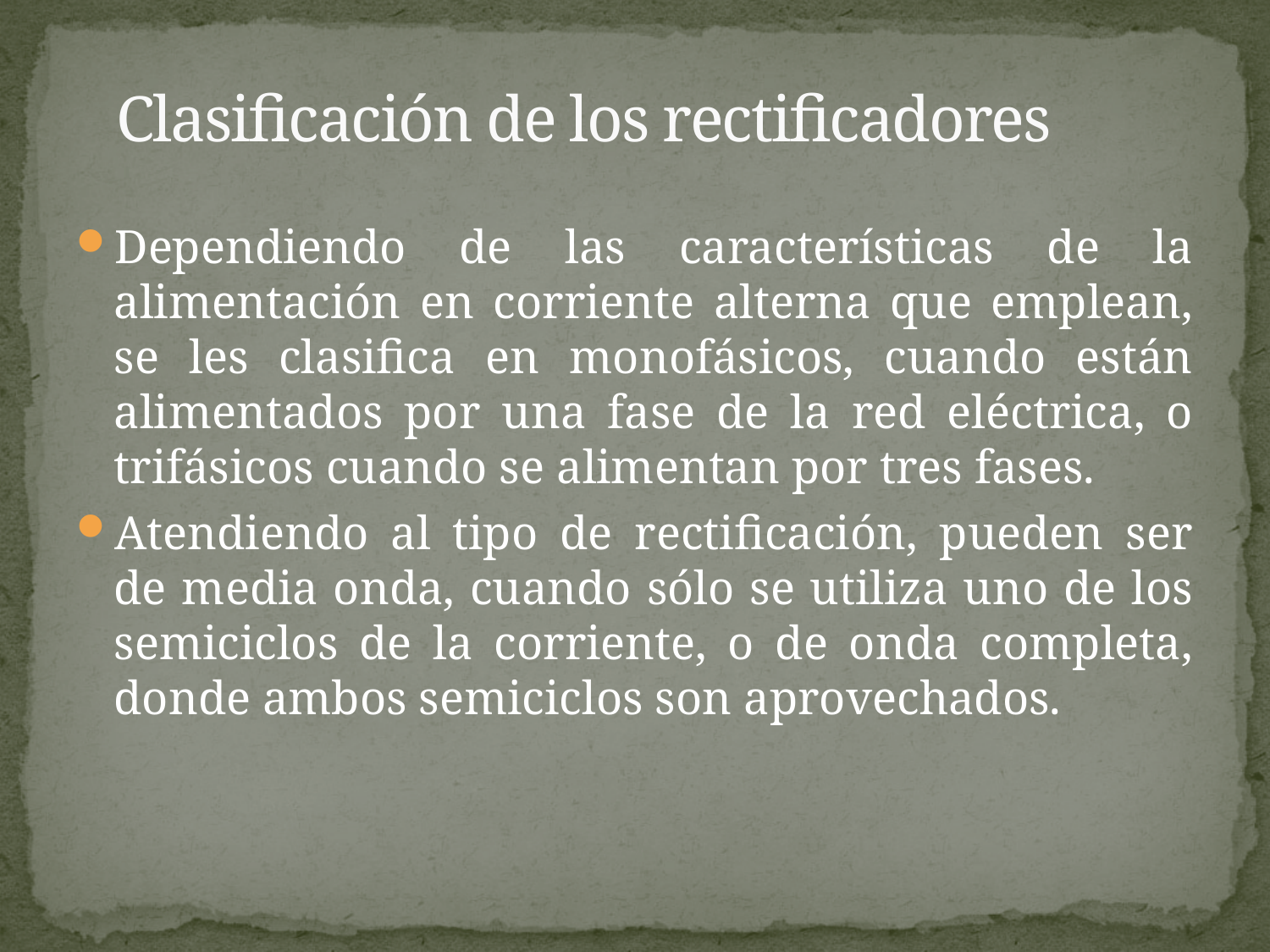

# Clasificación de los rectificadores
Dependiendo de las características de la alimentación en corriente alterna que emplean, se les clasifica en monofásicos, cuando están alimentados por una fase de la red eléctrica, o trifásicos cuando se alimentan por tres fases.
Atendiendo al tipo de rectificación, pueden ser de media onda, cuando sólo se utiliza uno de los semiciclos de la corriente, o de onda completa, donde ambos semiciclos son aprovechados.